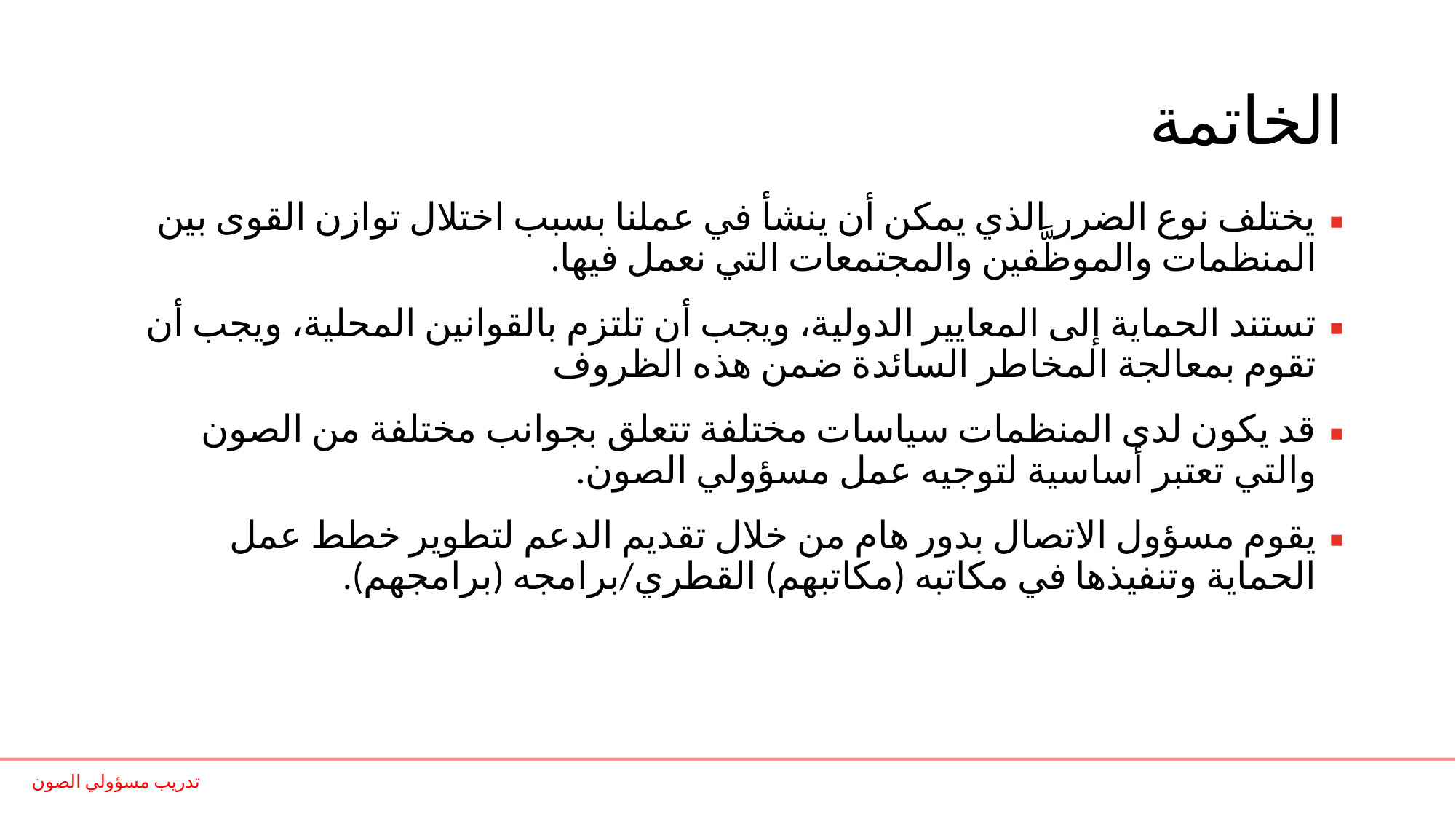

# الخاتمة
يختلف نوع الضرر الذي يمكن أن ينشأ في عملنا بسبب اختلال توازن القوى بين المنظمات والموظَّفين والمجتمعات التي نعمل فيها.
تستند الحماية إلى المعايير الدولية، ويجب أن تلتزم بالقوانين المحلية، ويجب أن تقوم بمعالجة المخاطر السائدة ضمن هذه الظروف
قد يكون لدى المنظمات سياسات مختلفة تتعلق بجوانب مختلفة من الصون والتي تعتبر أساسية لتوجيه عمل مسؤولي الصون.
يقوم مسؤول الاتصال بدور هام من خلال تقديم الدعم لتطوير خطط عمل الحماية وتنفيذها في مكاتبه (مكاتبهم) القطري/برامجه (برامجهم).

تدريب مسؤولي الصون